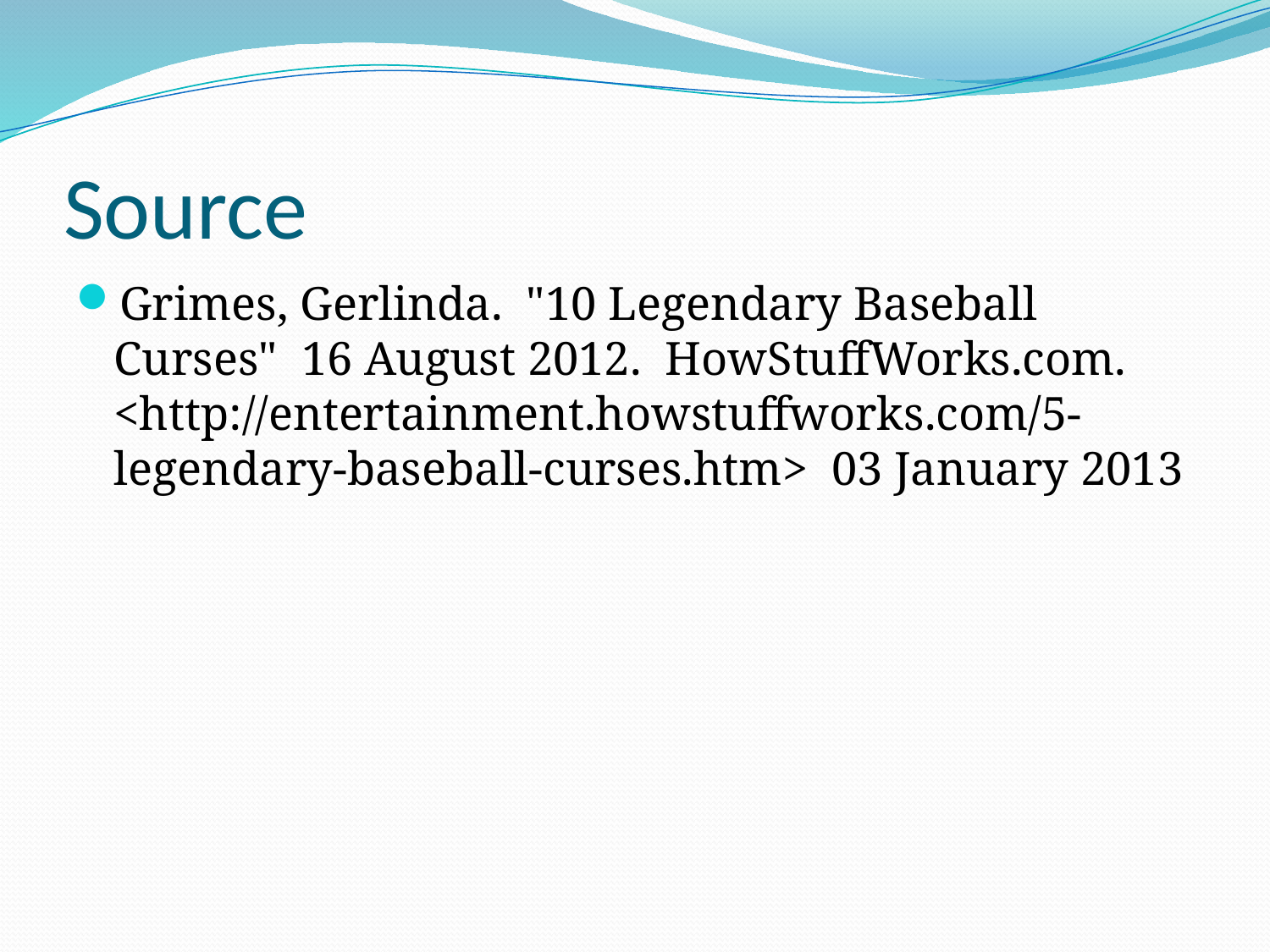

# Source
Grimes, Gerlinda.  "10 Legendary Baseball Curses"  16 August 2012.  HowStuffWorks.com. <http://entertainment.howstuffworks.com/5-legendary-baseball-curses.htm>  03 January 2013